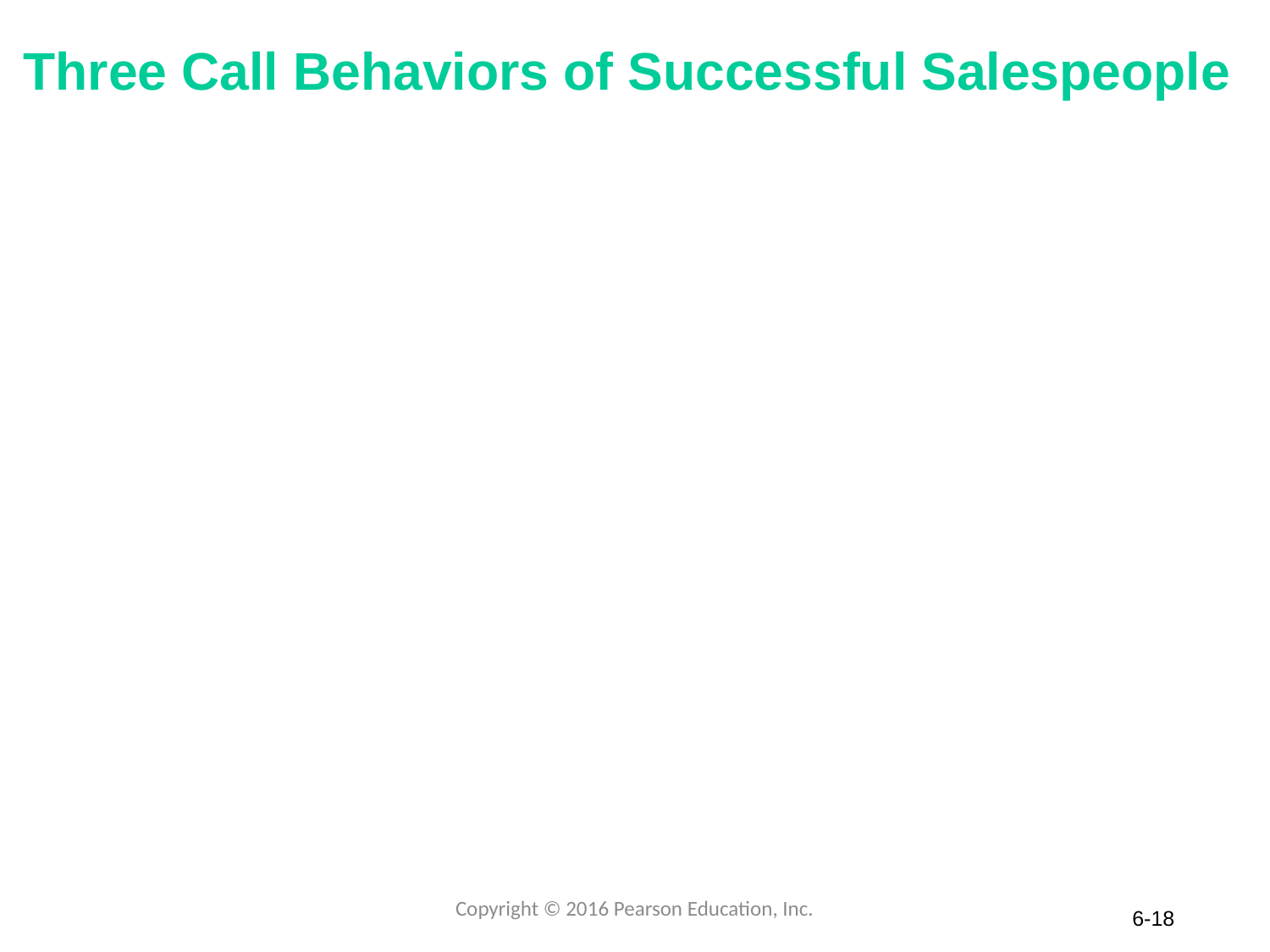

# Three Call Behaviors of Successful Salespeople

Copyright © 2016 Pearson Education, Inc.